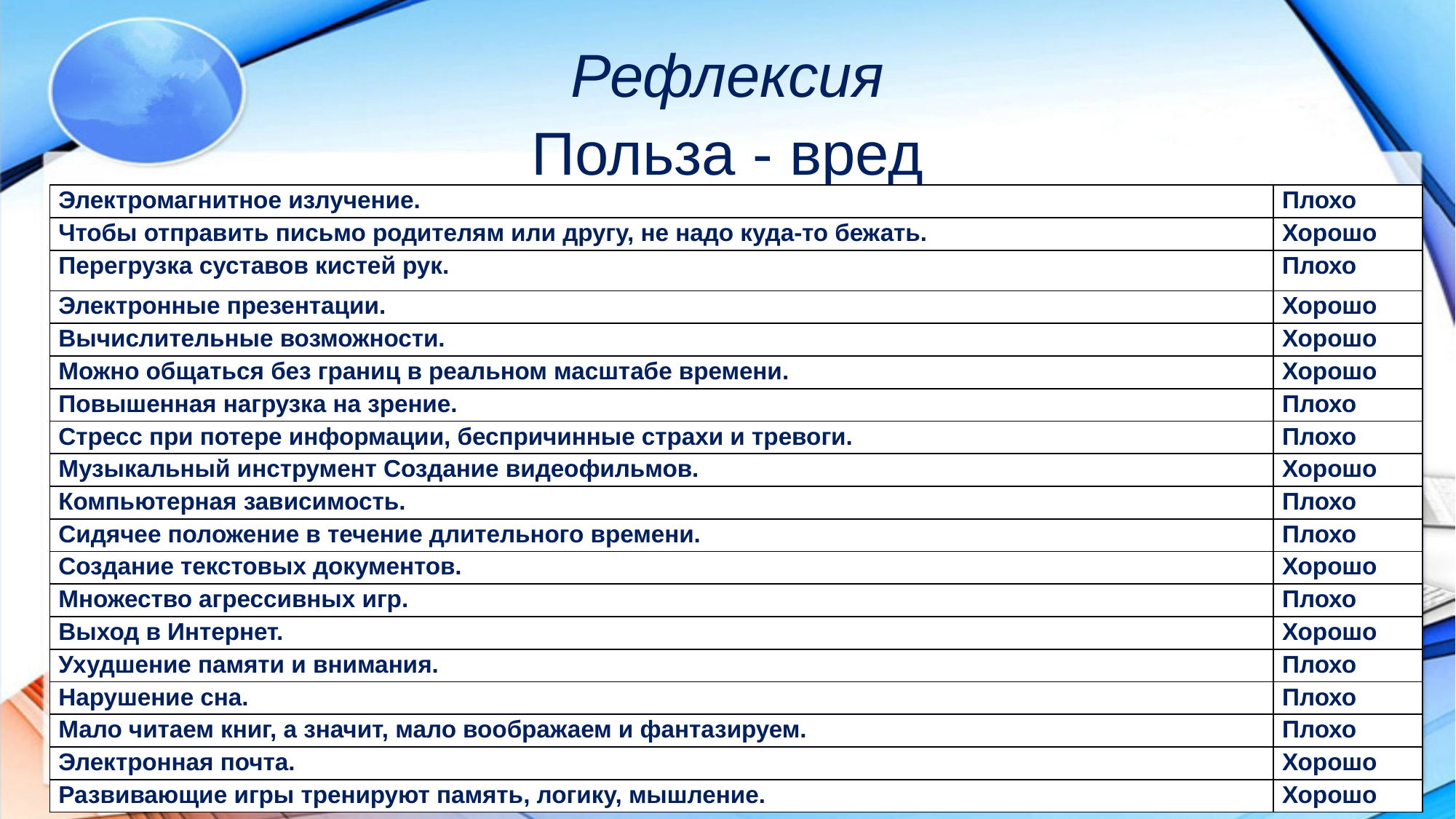

# Рефлексия Польза - вред
| Электромагнитное излучение. | Плохо |
| --- | --- |
| Чтобы отправить письмо родителям или другу, не надо куда-то бежать. | Хорошо |
| Перегрузка суставов кистей рук. | Плохо |
| Электронные презентации. | Хорошо |
| Вычислительные возможности. | Хорошо |
| Можно общаться без границ в реальном масштабе времени. | Хорошо |
| Повышенная нагрузка на зрение. | Плохо |
| Стресс при потере информации, беспричинные страхи и тревоги. | Плохо |
| Музыкальный инструмент Создание видеофильмов. | Хорошо |
| Компьютерная зависимость. | Плохо |
| Сидячее положение в течение длительного времени. | Плохо |
| Создание текстовых документов. | Хорошо |
| Множество агрессивных игр. | Плохо |
| Выход в Интернет. | Хорошо |
| Ухудшение памяти и внимания. | Плохо |
| Нарушение сна. | Плохо |
| Мало читаем книг, а значит, мало воображаем и фантазируем. | Плохо |
| Электронная почта. | Хорошо |
| Развивающие игры тренируют память, логику, мышление. | Хорошо |